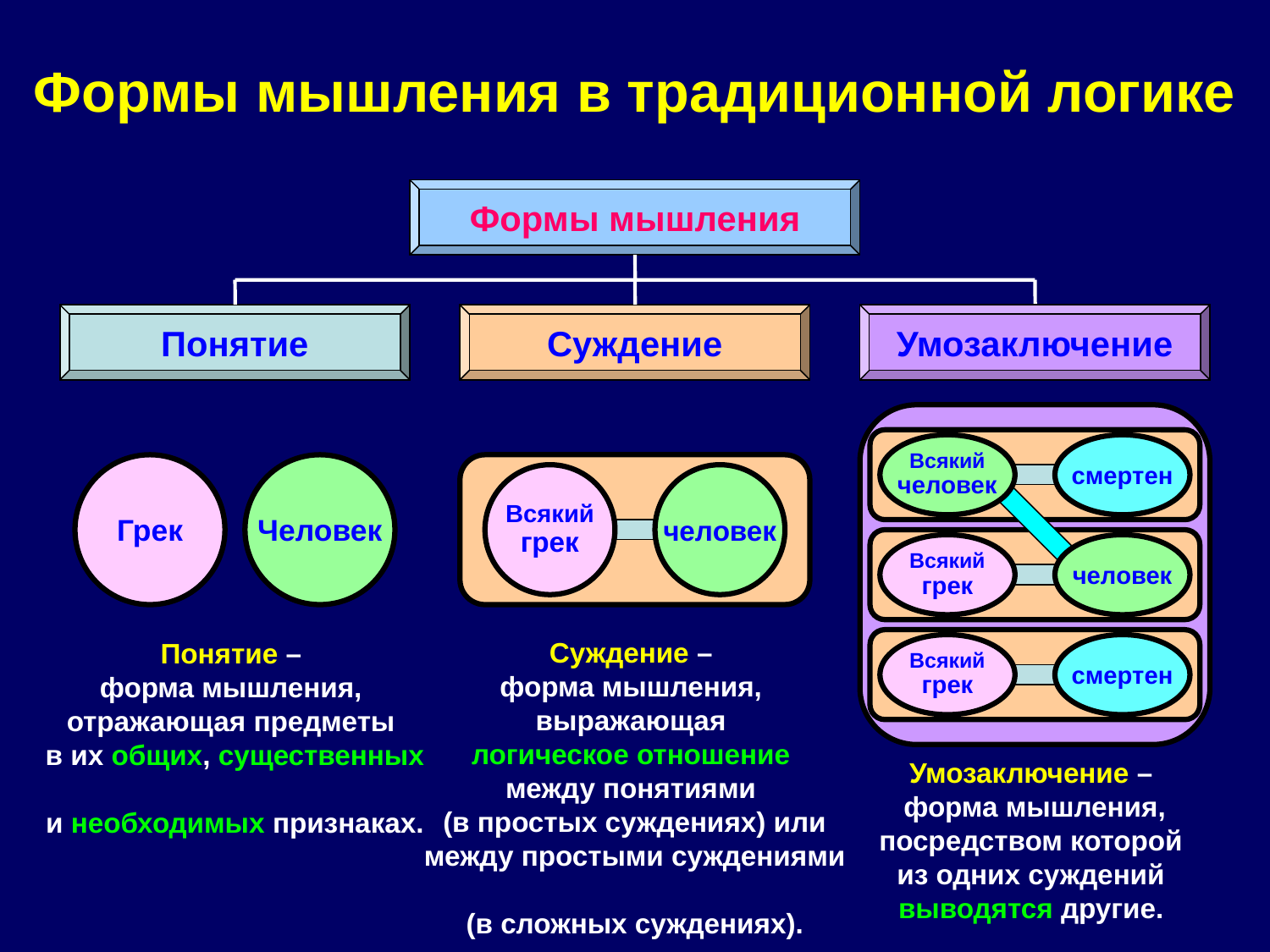

# Формы мышления в традиционной логике
Формы мышления

Понятие
Суждение
Умозаключение

Всякий
человек
смертен
Грек
Человек

Всякий
грек
человек

Всякий
грек
человек

Всякий
грек
смертен
Понятие –
форма мышления,
отражающая предметы
в их общих, существенных
и необходимых признаках.
Суждение –
форма мышления,
выражающая
логическое отношение
между понятиями
(в простых суждениях) или между простыми суждениями
(в сложных суждениях).

Умозаключение –
форма мышления, посредством которой
из одних суждений
выводятся другие.